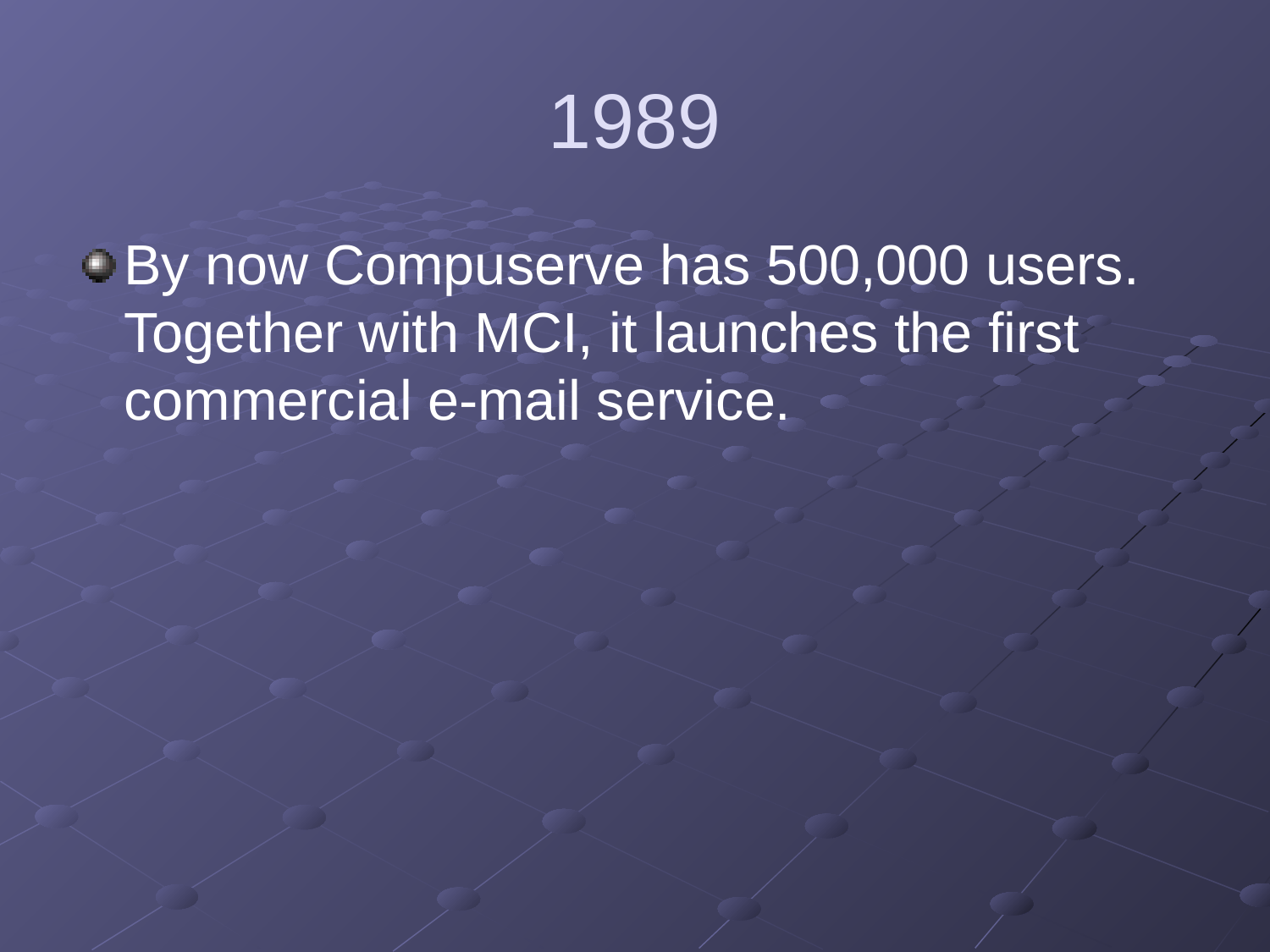

# 1989
By now Compuserve has 500,000 users.  Together with MCI, it launches the first commercial e-mail service.